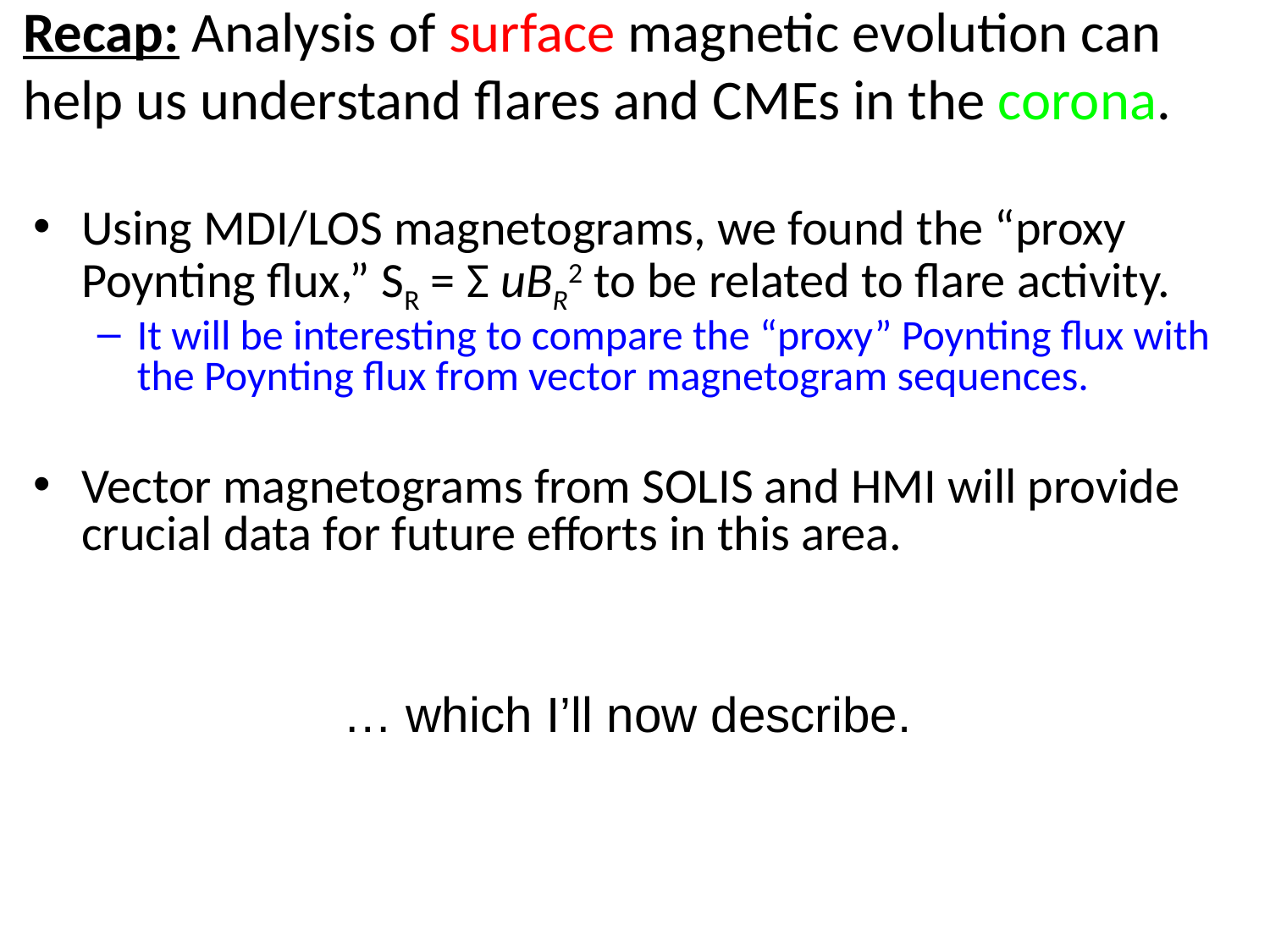

Recap: Analysis of surface magnetic evolution can help us understand flares and CMEs in the corona.
Using MDI/LOS magnetograms, we found the “proxy Poynting flux,” SR = Σ uBR2 to be related to flare activity.
It will be interesting to compare the “proxy” Poynting flux with the Poynting flux from vector magnetogram sequences.

Vector magnetograms from SOLIS and HMI will provide crucial data for future efforts in this area.

… which I’ll now describe.